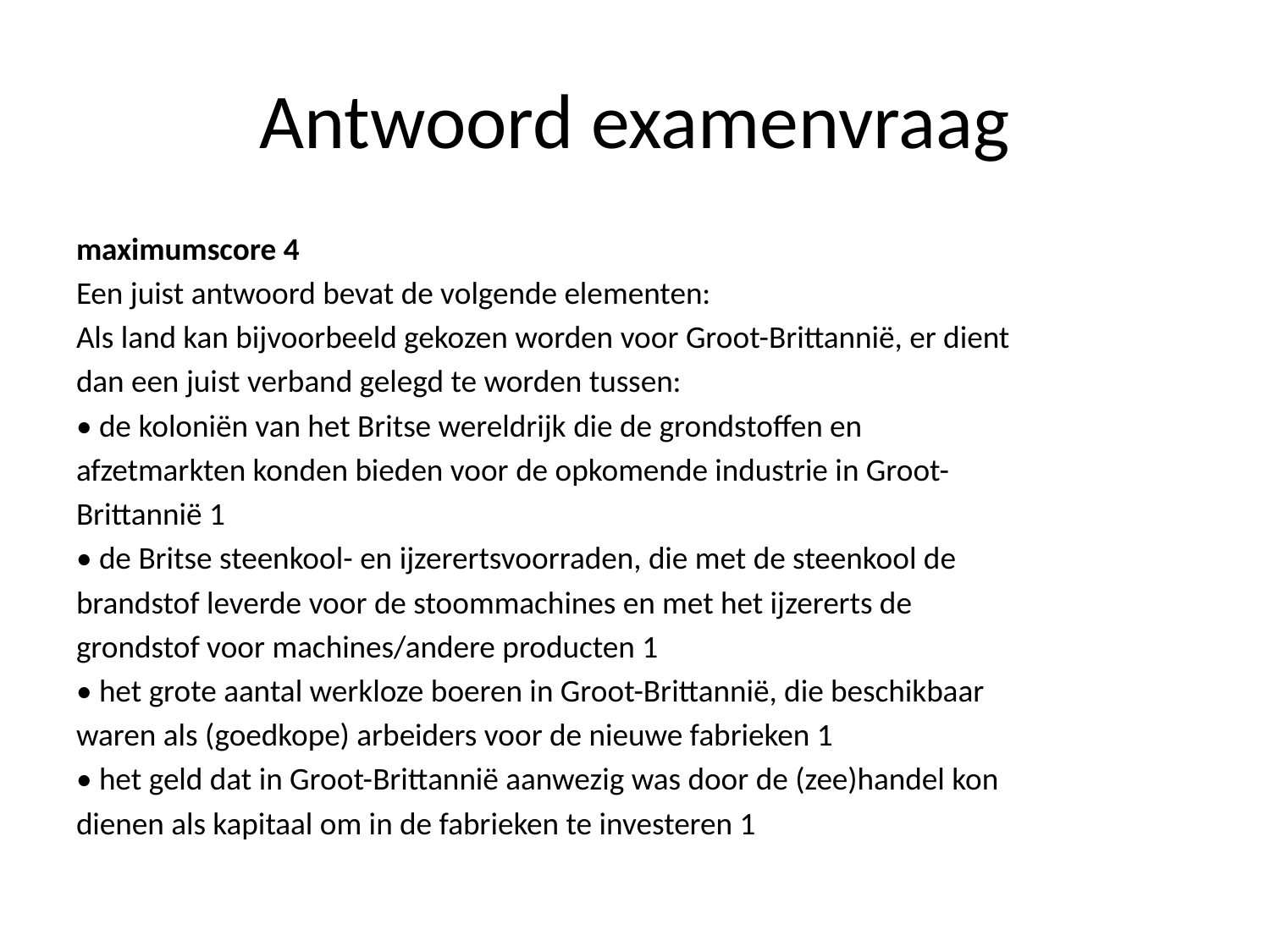

# Antwoord examenvraag
maximumscore 4
Een juist antwoord bevat de volgende elementen:
Als land kan bijvoorbeeld gekozen worden voor Groot-Brittannië, er dient
dan een juist verband gelegd te worden tussen:
• de koloniën van het Britse wereldrijk die de grondstoffen en
afzetmarkten konden bieden voor de opkomende industrie in Groot-
Brittannië 1
• de Britse steenkool- en ijzerertsvoorraden, die met de steenkool de
brandstof leverde voor de stoommachines en met het ijzererts de
grondstof voor machines/andere producten 1
• het grote aantal werkloze boeren in Groot-Brittannië, die beschikbaar
waren als (goedkope) arbeiders voor de nieuwe fabrieken 1
• het geld dat in Groot-Brittannië aanwezig was door de (zee)handel kon
dienen als kapitaal om in de fabrieken te investeren 1